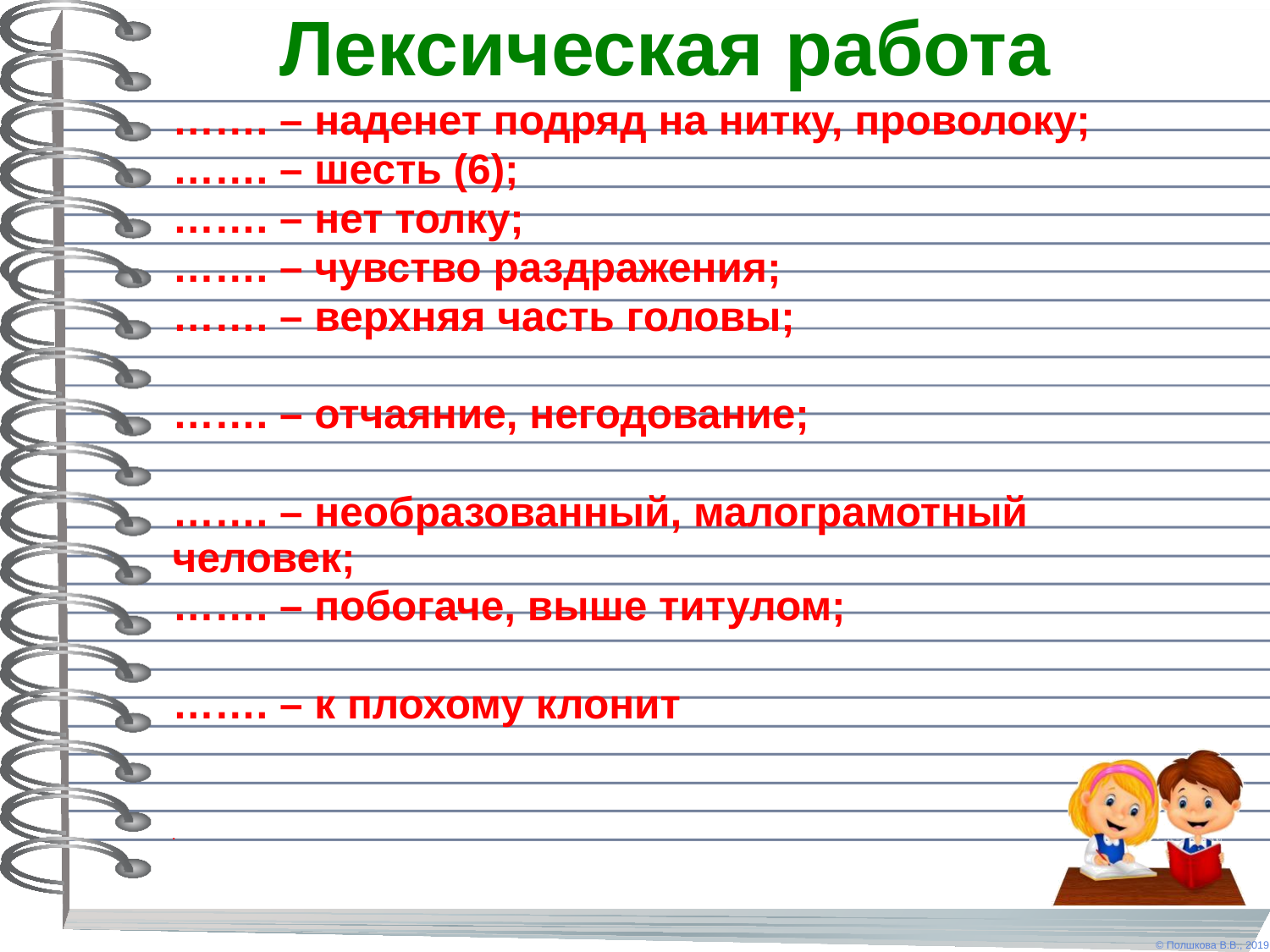

# Лексическая работа
……. – наденет подряд на нитку, проволоку;
……. – шесть (6);
……. – нет толку;
……. – чувство раздражения;
……. – верхняя часть головы;

……. – отчаяние, негодование;

……. – необразованный, малограмотный  человек;
……. – побогаче, выше титулом;

……. – к плохому клонит

.